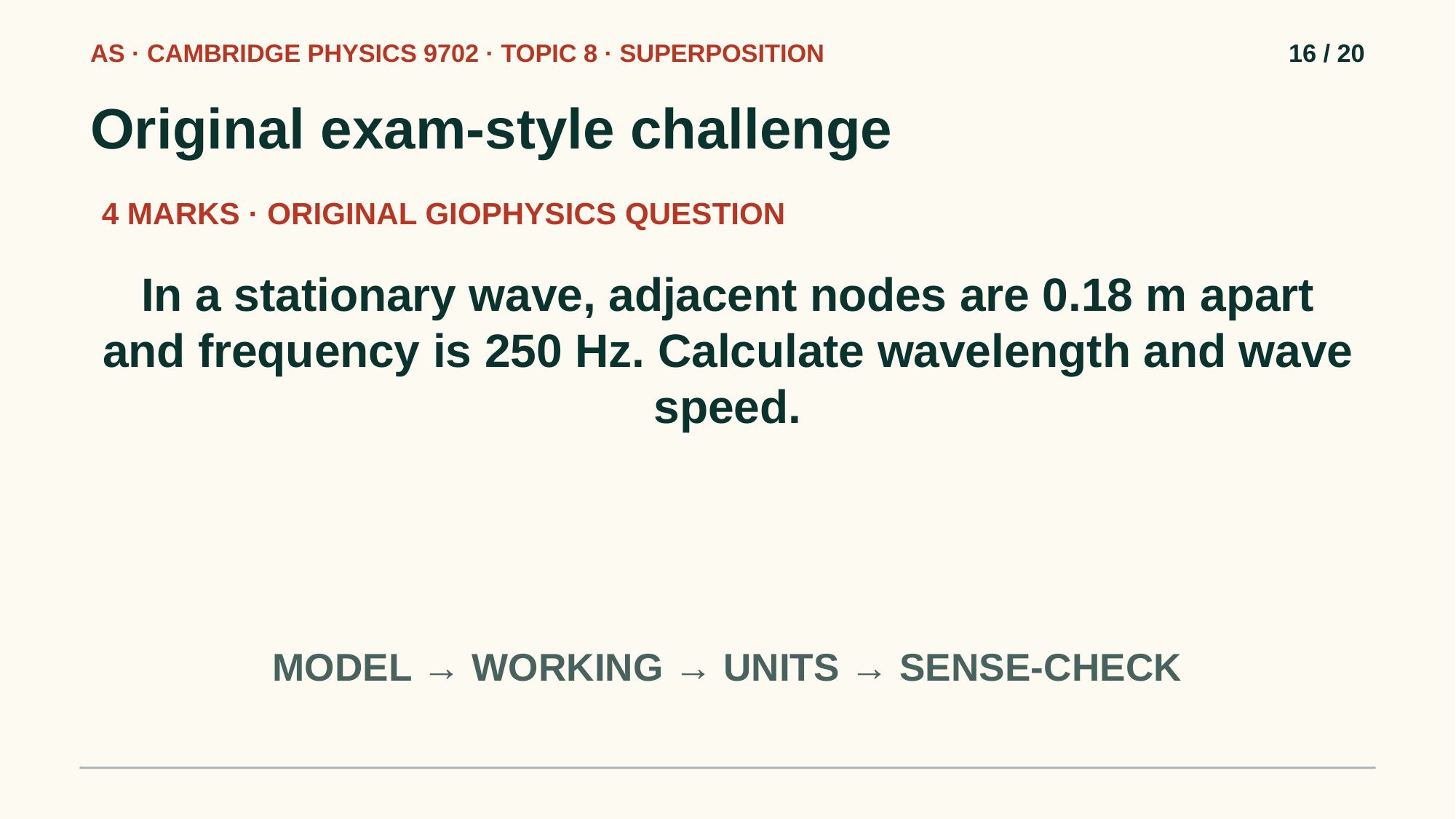

AS · CAMBRIDGE PHYSICS 9702 · TOPIC 8 · SUPERPOSITION
16 / 20
Original exam-style challenge
4 MARKS · ORIGINAL GIOPHYSICS QUESTION
In a stationary wave, adjacent nodes are 0.18 m apart and frequency is 250 Hz. Calculate wavelength and wave speed.
MODEL → WORKING → UNITS → SENSE-CHECK